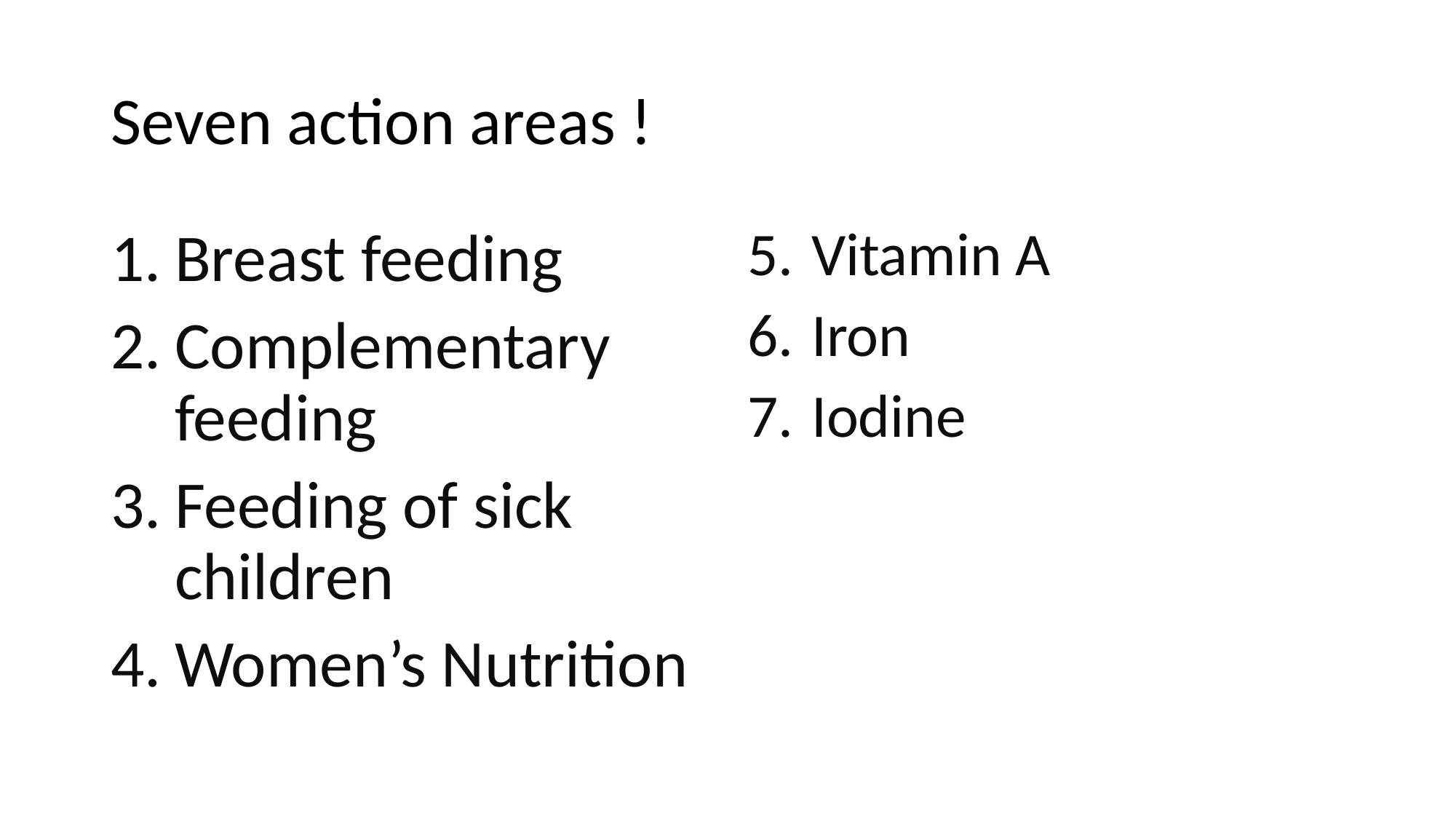

# Seven action areas !
Breast feeding
Complementary feeding
Feeding of sick children
Women’s Nutrition

Vitamin A
Iron
Iodine
ayenew.n(bsc,fellow of mph human nutrtion)
15